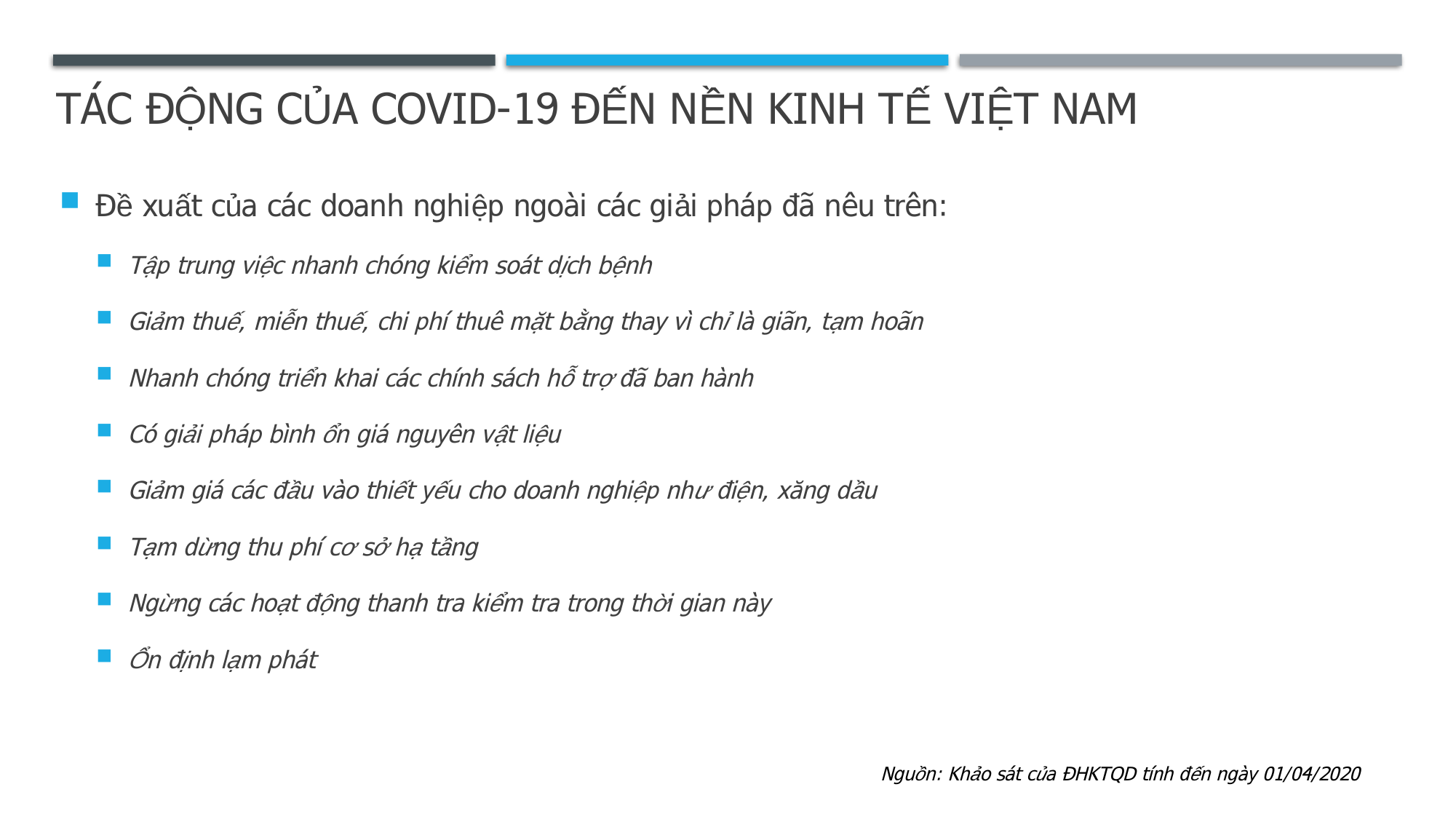

# Tác động của covid-19 đến nền kinh tế việt nam
Đề xuất của các doanh nghiệp ngoài các giải pháp đã nêu trên:
Tập trung việc nhanh chóng kiểm soát dịch bệnh
Giảm thuế, miễn thuế, chi phí thuê mặt bằng thay vì chỉ là giãn, tạm hoãn
Nhanh chóng triển khai các chính sách hỗ trợ đã ban hành
Có giải pháp bình ổn giá nguyên vật liệu
Giảm giá các đầu vào thiết yếu cho doanh nghiệp như điện, xăng dầu
Tạm dừng thu phí cơ sở hạ tầng
Ngừng các hoạt động thanh tra kiểm tra trong thời gian này
Ổn định lạm phát
Nguồn: Khảo sát của ĐHKTQD tính đến ngày 01/04/2020